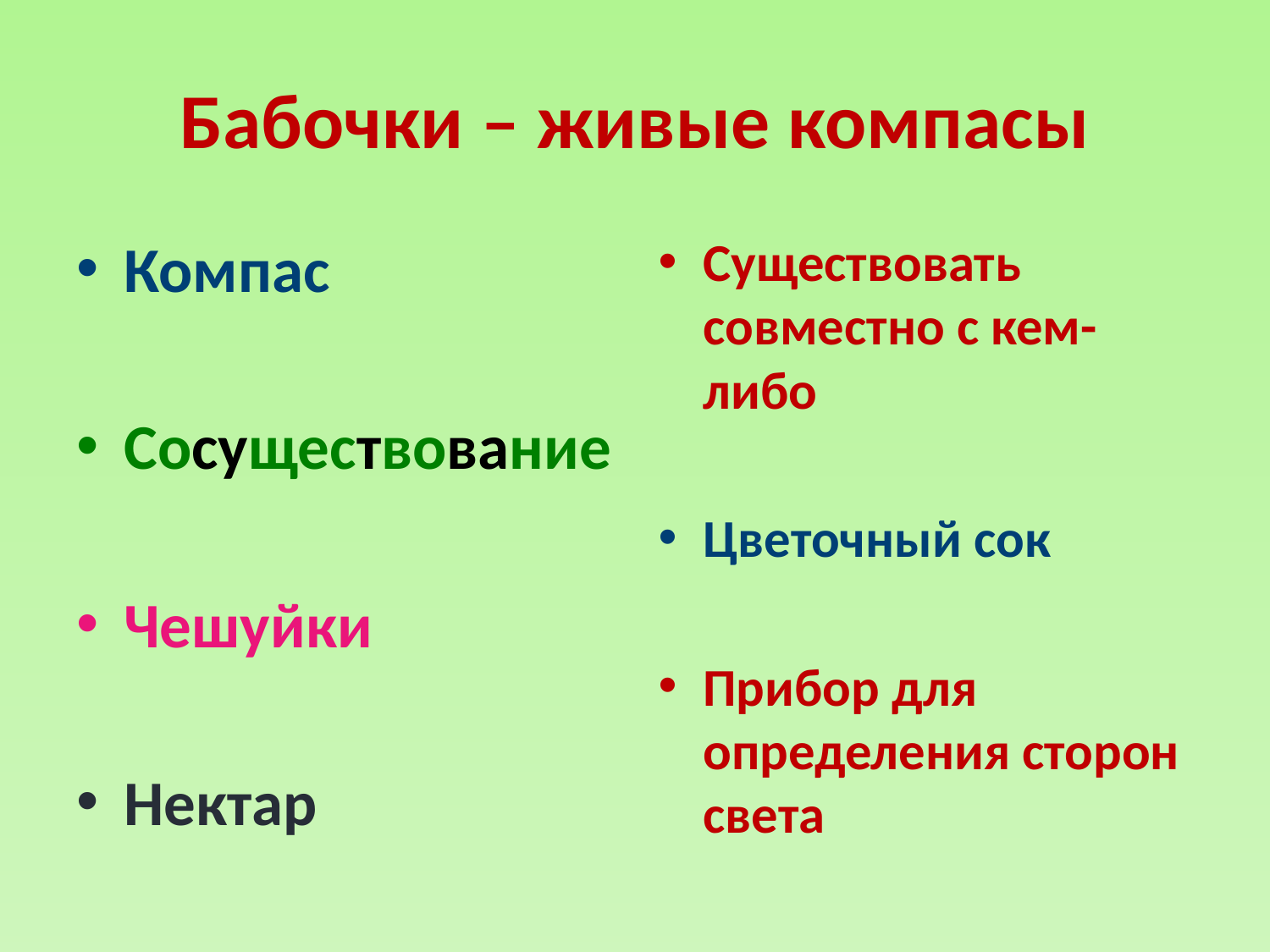

# Бабочки – живые компасы
Компас

Сосуществование

Чешуйки

Нектар
Существовать совместно с кем-либо

Цветочный сок

Прибор для определения сторон света